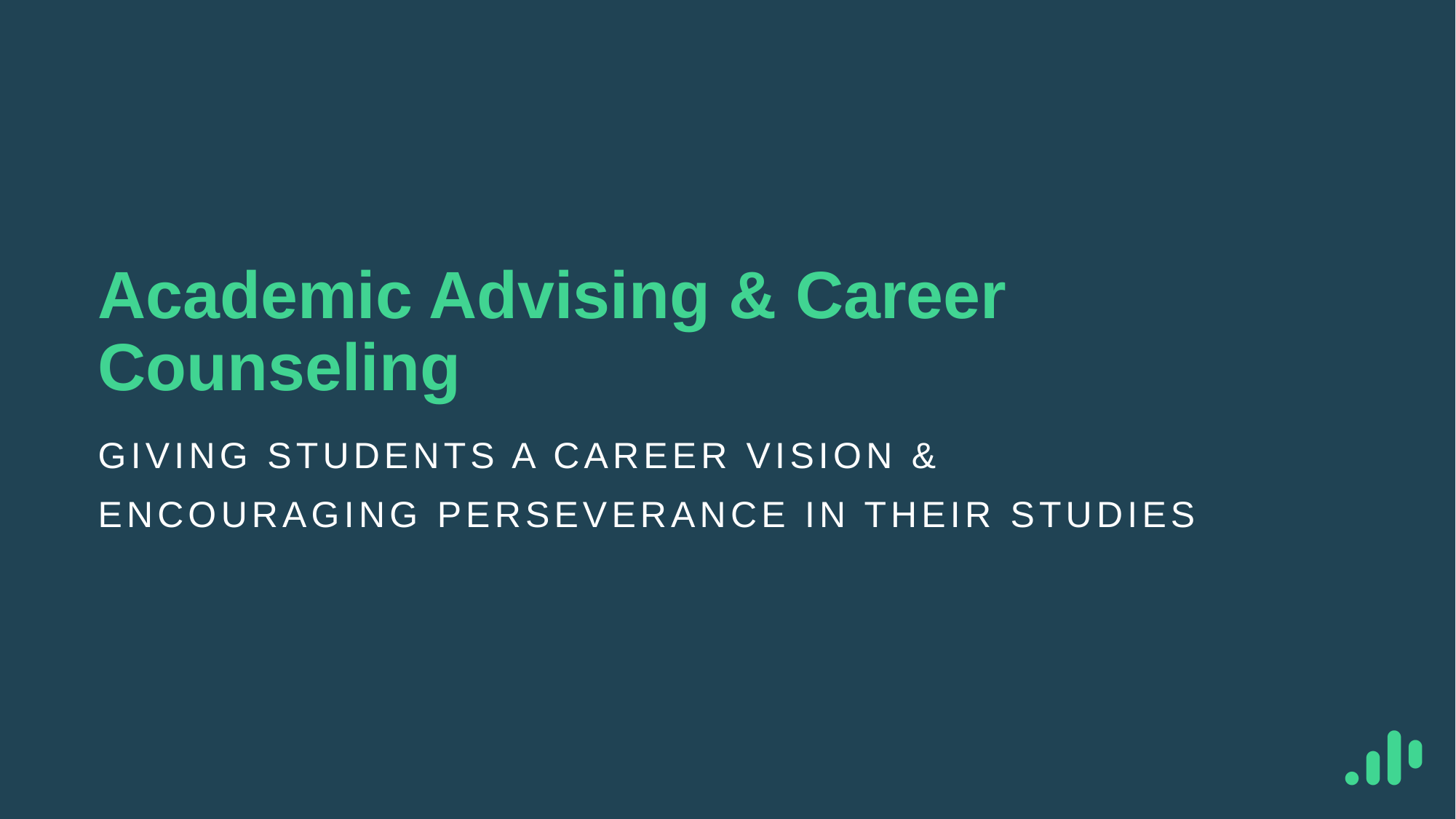

# Academic Advising & Career Counseling
GIVING STUDENTS A CAREER VISION &
ENCOURAGING PERSEVERANCE IN THEIR STUDIES